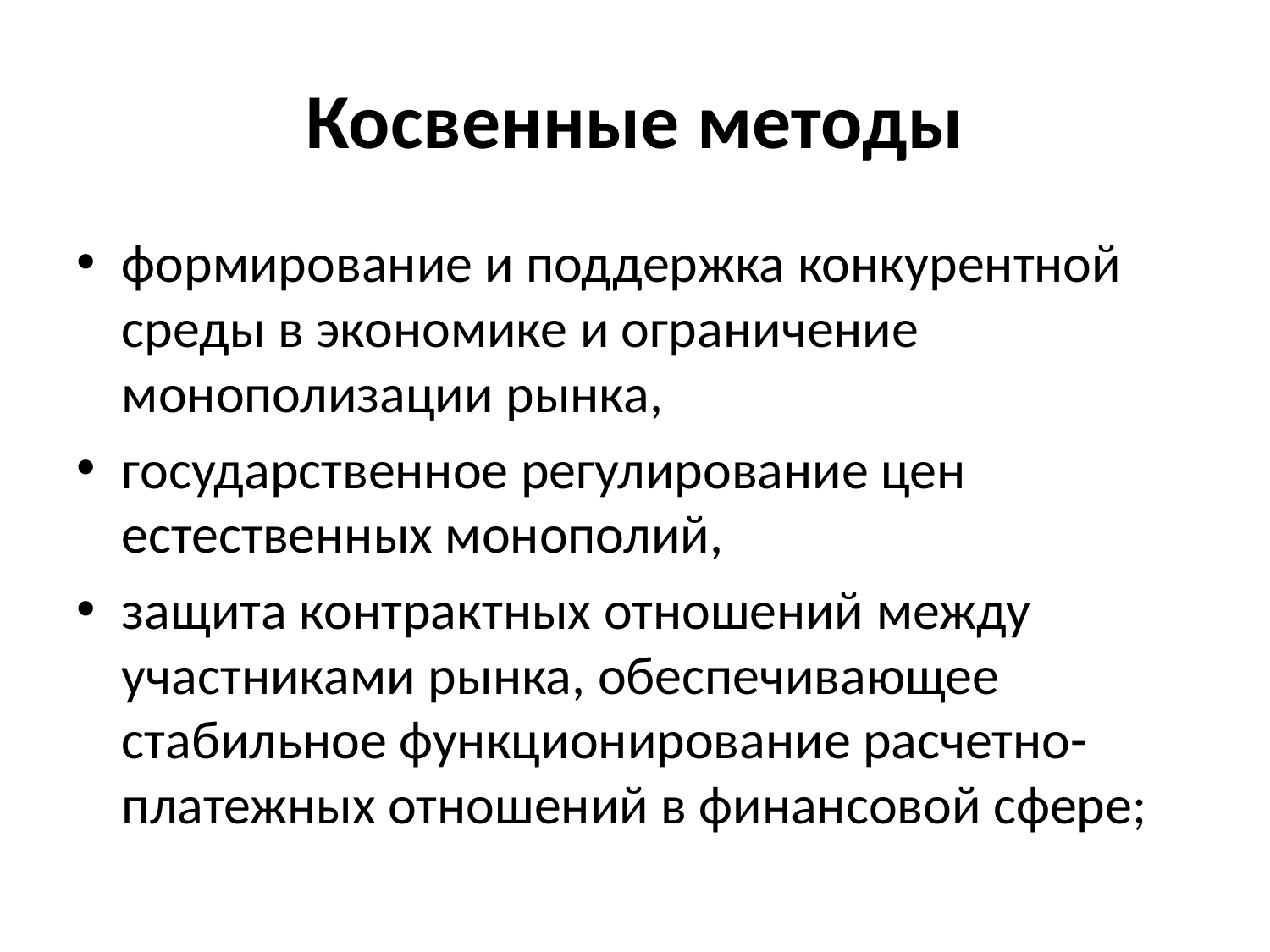

# Косвенные методы
формирование и поддержка конкурентной среды в экономике и ограничение монополизации рынка,
государственное регулирование цен естественных монополий,
защита контрактных отношений между участниками рынка, обеспечивающее стабильное функционирование расчетно-платежных отношений в финансовой сфере;